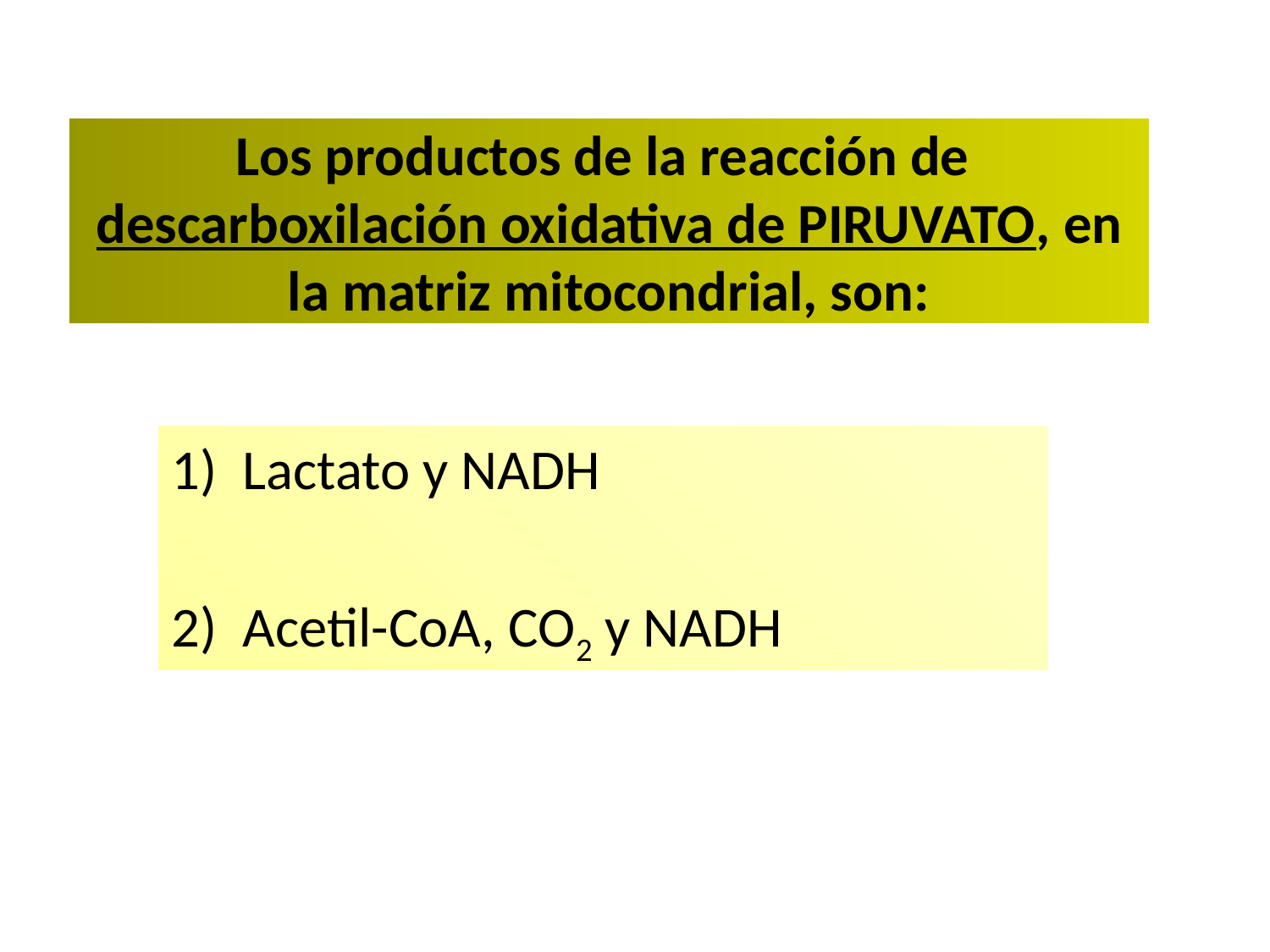

# Los productos de la reacción de  descarboxilación oxidativa de PIRUVATO, en la matriz mitocondrial, son:
Lactato y NADH

Acetil-CoA, CO2 y NADH